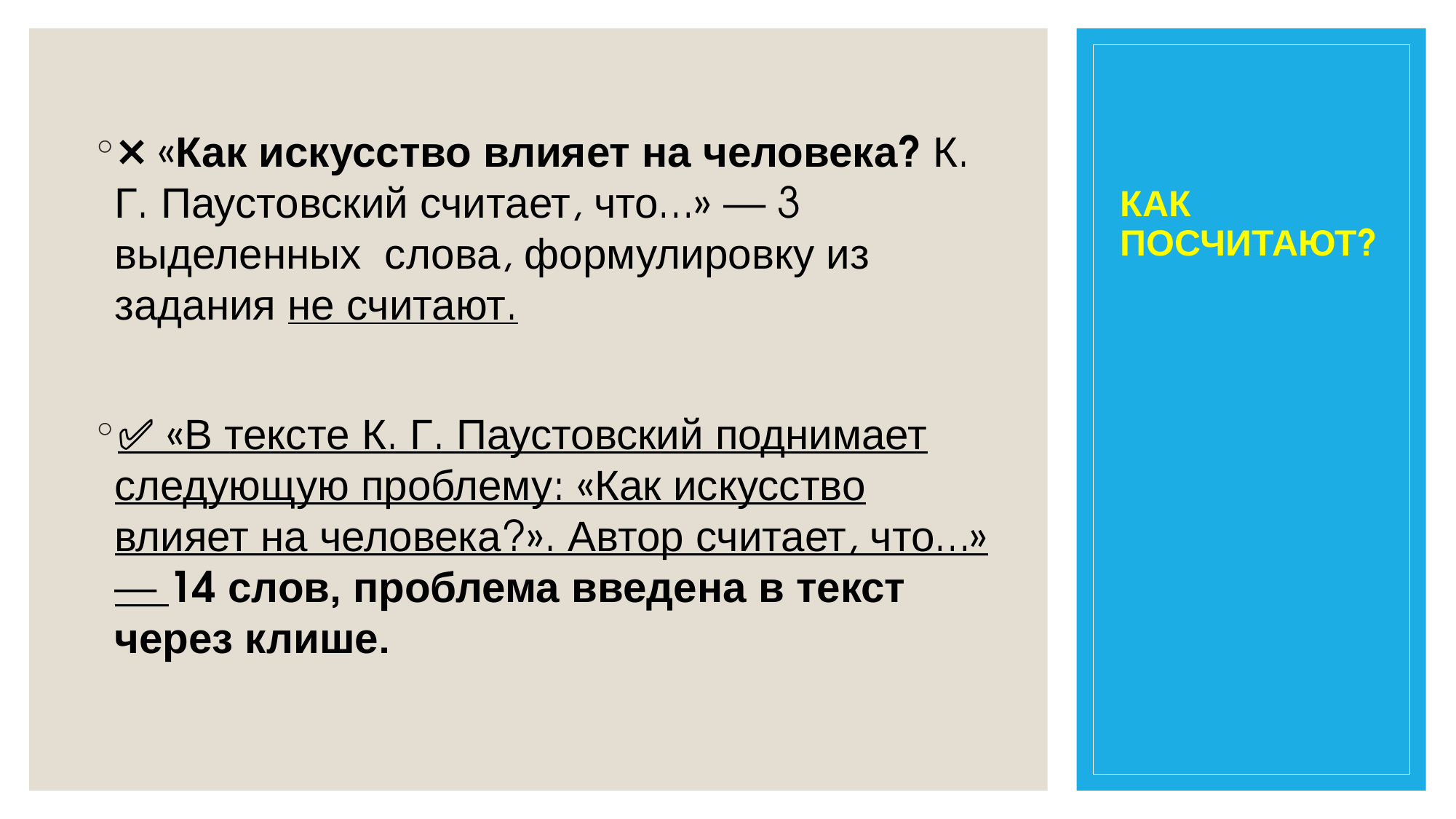

# КАК ПОСЧИТАЮТ?

❌ «Как искусство влияет на человека? К. Г. Паустовский считает, что…» — 3 выделенных  слова, формулировку из задания не считают.

✅ «В тексте К. Г. Паустовский поднимает следующую проблему: «Как искусство влияет на человека?». Автор считает, что…» — 14 слов, проблема введена в текст через клише.